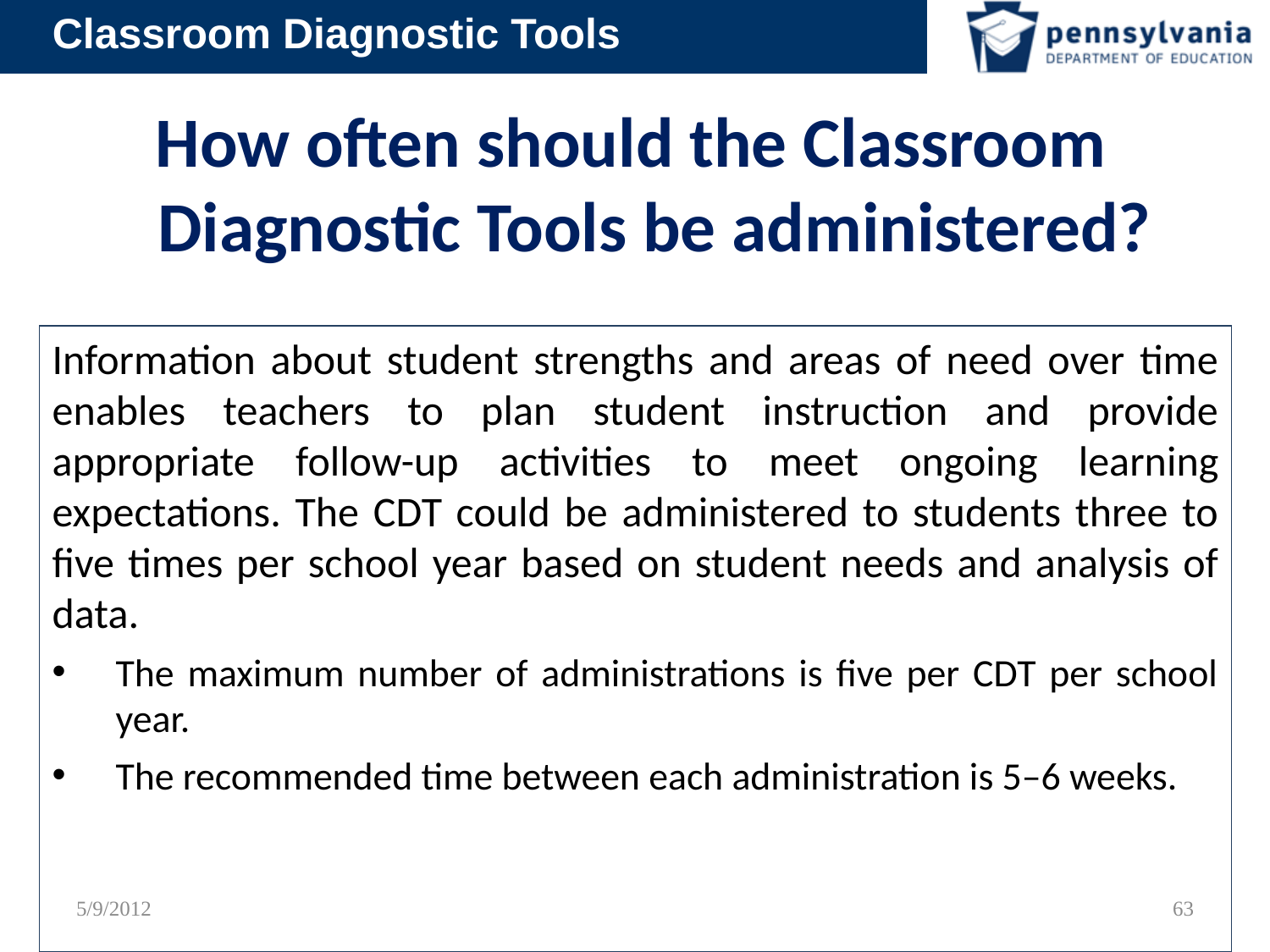

# How often should the Classroom Diagnostic Tools be administered?
Information about student strengths and areas of need over time enables teachers to plan student instruction and provide appropriate follow-up activities to meet ongoing learning expectations. The CDT could be administered to students three to five times per school year based on student needs and analysis of data.
The maximum number of administrations is five per CDT per school year.
The recommended time between each administration is 5–6 weeks.

5/9/2012
63